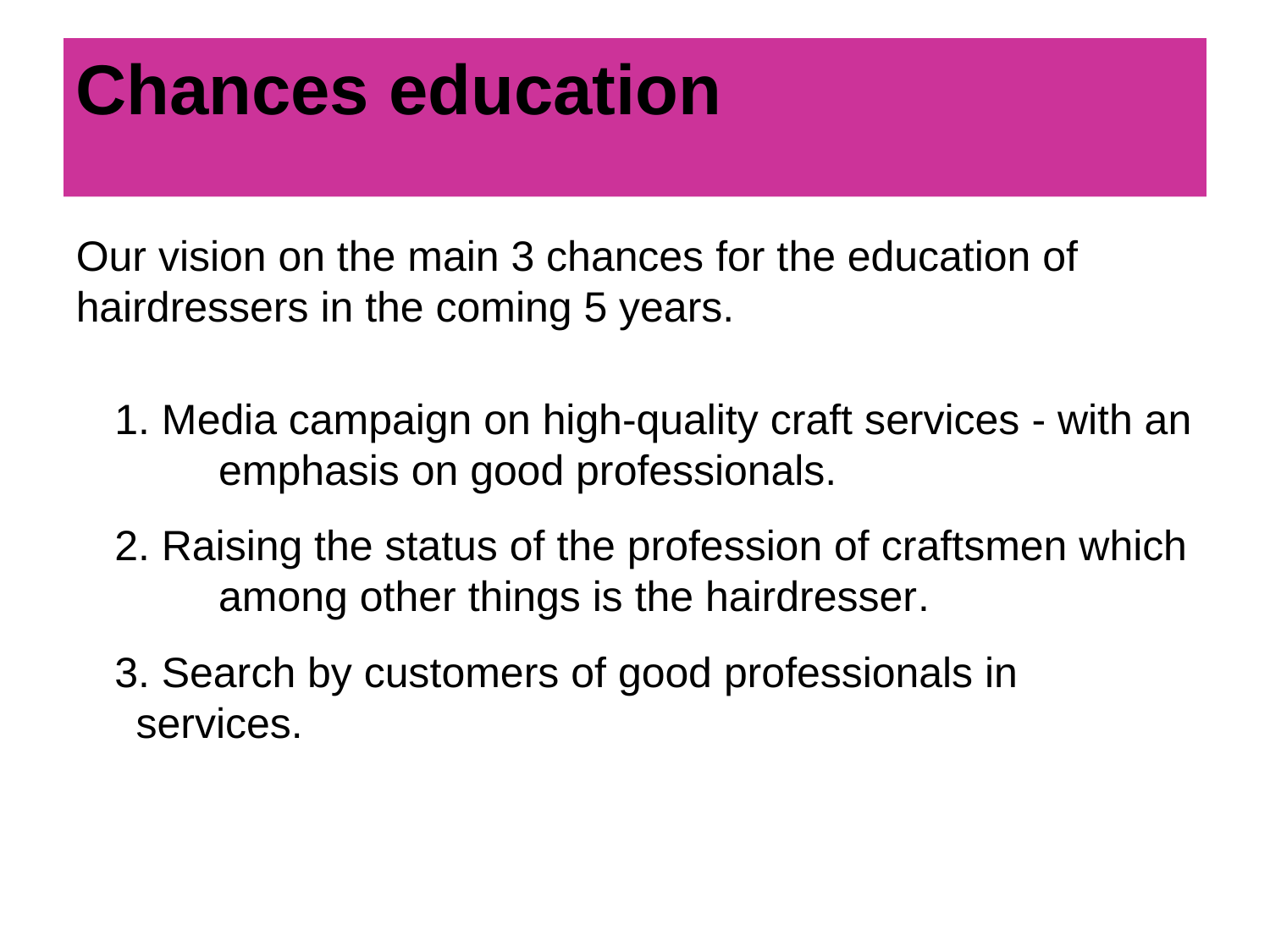

Our vision on the main 3 chances for the education of hairdressers in the coming 5 years.

  1. Media campaign on high-quality craft services - with an        emphasis on good professionals.
  2. Raising the status of the profession of craftsmen which        among other things is the hairdresser.
  3. Search by customers of good professionals in services.
Chances education